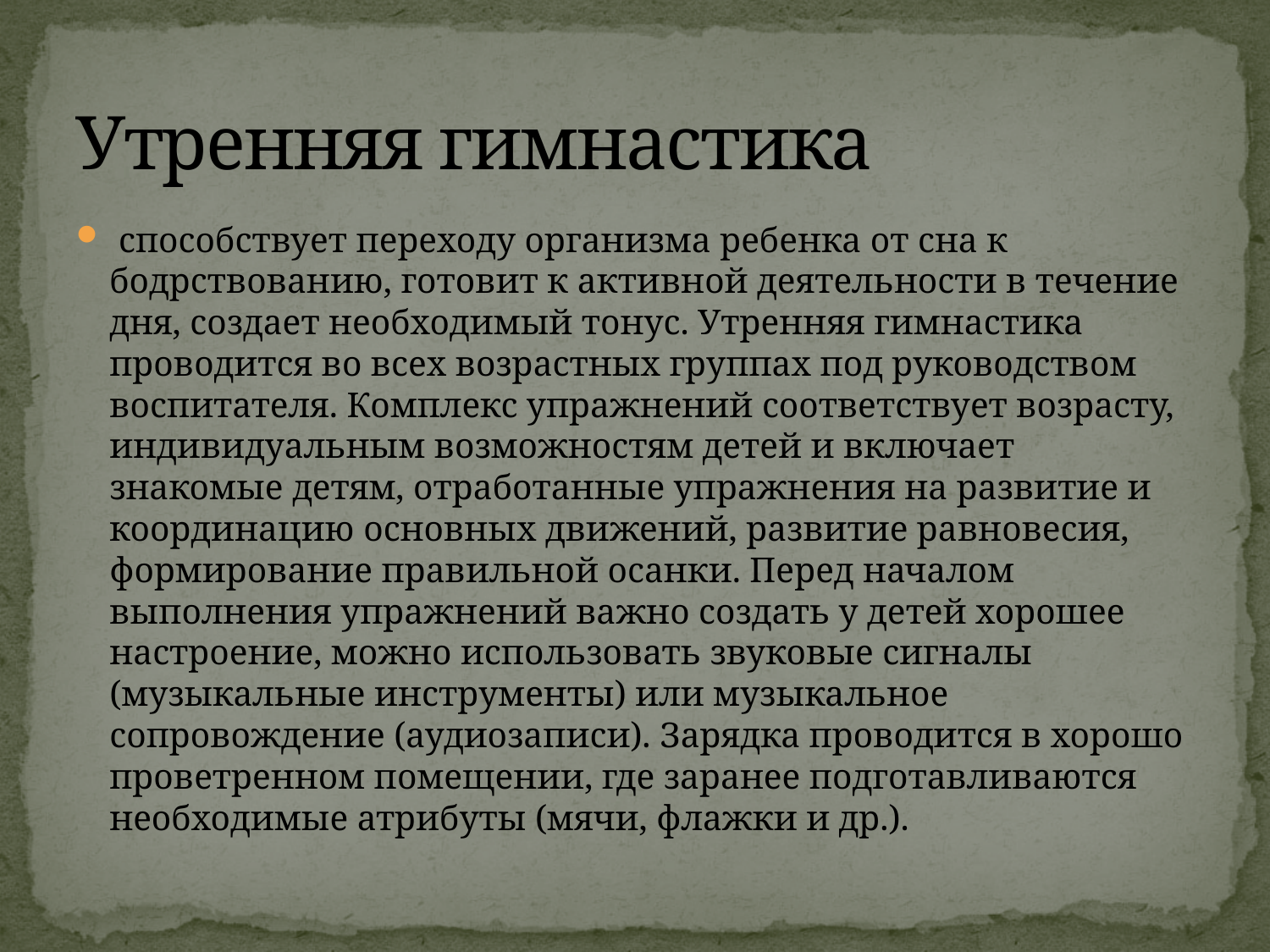

# Утренняя гимнастика
 способствует переходу организма ребенка от сна к бодрствованию, готовит к активной деятельности в течение дня, создает необходимый тонус. Утренняя гимнастика проводится во всех возрастных группах под руководством воспитателя. Комплекс упражнений соответствует возрасту, индивидуальным возможностям детей и включает знакомые детям, отработанные упражнения на развитие и координацию основных движений, развитие равновесия, формирование правильной осанки. Перед началом выполнения упражнений важно создать у детей хорошее настроение, можно использовать звуковые сигналы (музыкальные инструменты) или музыкальное сопровождение (аудиозаписи). Зарядка проводится в хорошо проветренном помещении, где заранее подготавливаются необходимые атрибуты (мячи, флажки и др.).